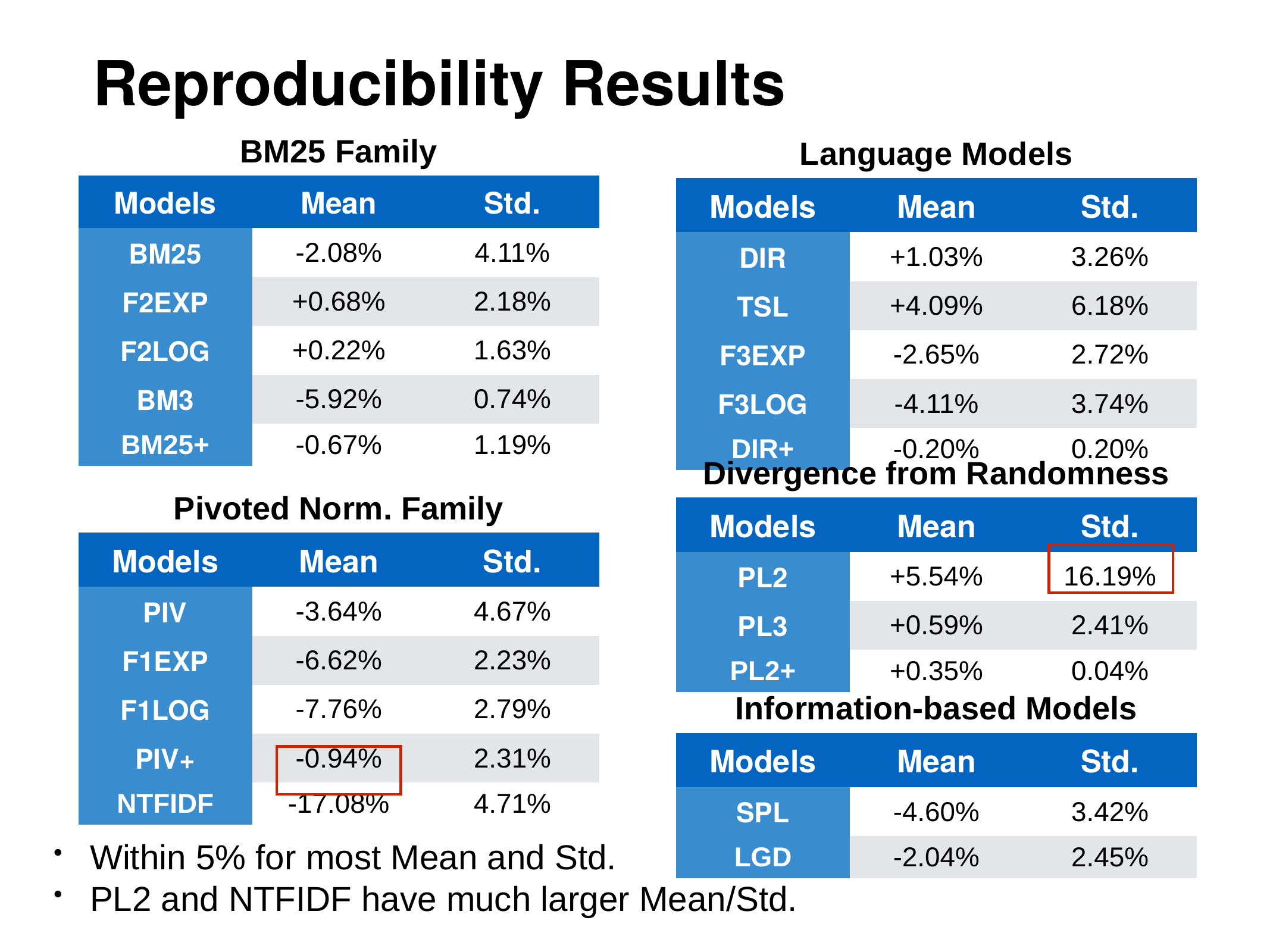

# Reproducibility Results
| BM25 Family |  |  |
| --- | --- | --- |
| Models | Mean | Std. |
| BM25 | -2.08% | 4.11% |
| F2EXP | +0.68% | 2.18% |
| F2LOG | +0.22% | 1.63% |
| BM3 | -5.92% | 0.74% |
| BM25+ | -0.67% | 1.19% |
| Language Models |  |  |
| --- | --- | --- |
| Models | Mean | Std. |
| DIR | +1.03% | 3.26% |
| TSL | +4.09% | 6.18% |
| F3EXP | -2.65% | 2.72% |
| F3LOG | -4.11% | 3.74% |
| DIR+ | -0.20% | 0.20% |
| Divergence from Randomness |  |  |
| --- | --- | --- |
| Models | Mean | Std. |
| PL2 | +5.54% | 16.19% |
| PL3 | +0.59% | 2.41% |
| PL2+ | +0.35% | 0.04% |
| Pivoted Norm. Family |  |  |
| --- | --- | --- |
| Models | Mean | Std. |
| PIV | -3.64% | 4.67% |
| F1EXP | -6.62% | 2.23% |
| F1LOG | -7.76% | 2.79% |
| PIV+ | -0.94% | 2.31% |
| NTFIDF | -17.08% | 4.71% |

| Information-based Models |  |  |
| --- | --- | --- |
| Models | Mean | Std. |
| SPL | -4.60% | 3.42% |
| LGD | -2.04% | 2.45% |

Within 5% for most Mean and Std.
PL2 and NTFIDF have much larger Mean/Std.
109